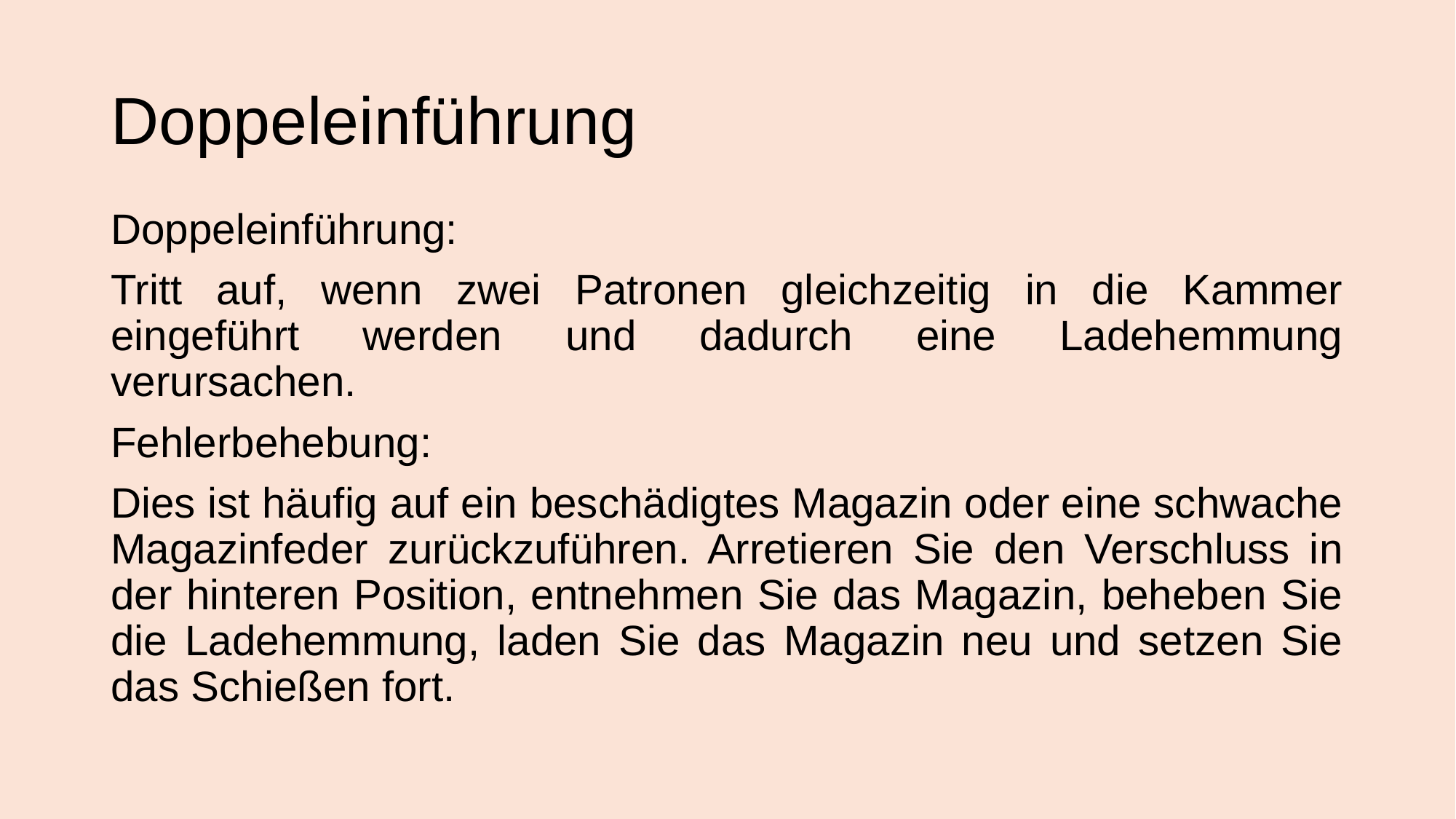

# Doppeleinführung
Doppeleinführung:
Tritt auf, wenn zwei Patronen gleichzeitig in die Kammer eingeführt werden und dadurch eine Ladehemmung verursachen.
Fehlerbehebung:
Dies ist häufig auf ein beschädigtes Magazin oder eine schwache Magazinfeder zurückzuführen. Arretieren Sie den Verschluss in der hinteren Position, entnehmen Sie das Magazin, beheben Sie die Ladehemmung, laden Sie das Magazin neu und setzen Sie das Schießen fort.